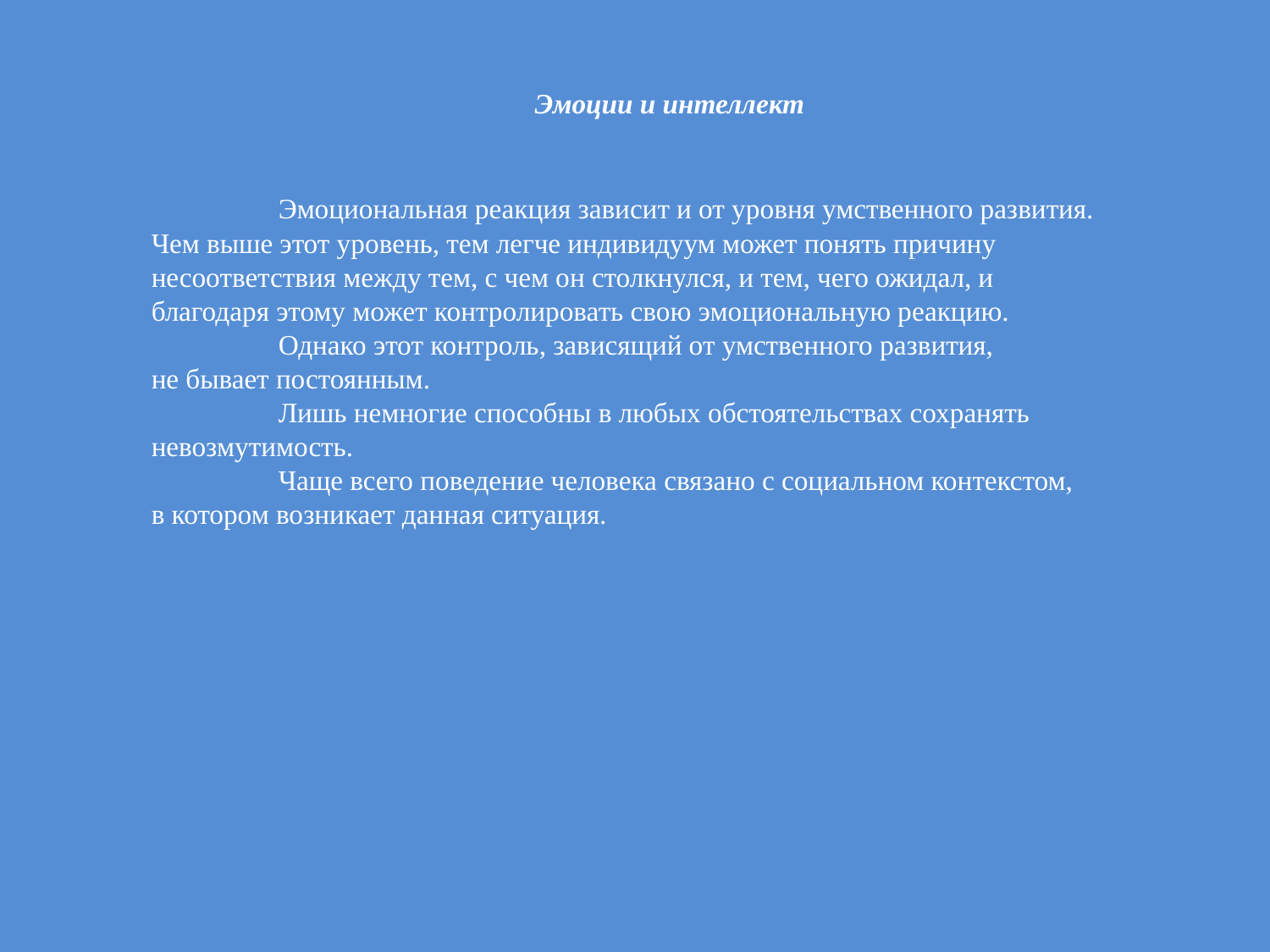

Эмоции и интеллект
	Эмоциональная реакция зависит и от уровня умственного развития. Чем выше этот уровень, тем легче индивидуум может понять причину несоответствия между тем, с чем он столкнулся, и тем, чего ожидал, и благодаря этому может контролировать свою эмоциональную реакцию.
	Однако этот контроль, зависящий от умственного развития,
не бывает постоянным.
	Лишь немногие способны в любых обстоятельствах сохранять невозмутимость.
	Чаще всего поведение человека связано с социальном контекстом,
в котором возникает данная ситуация.